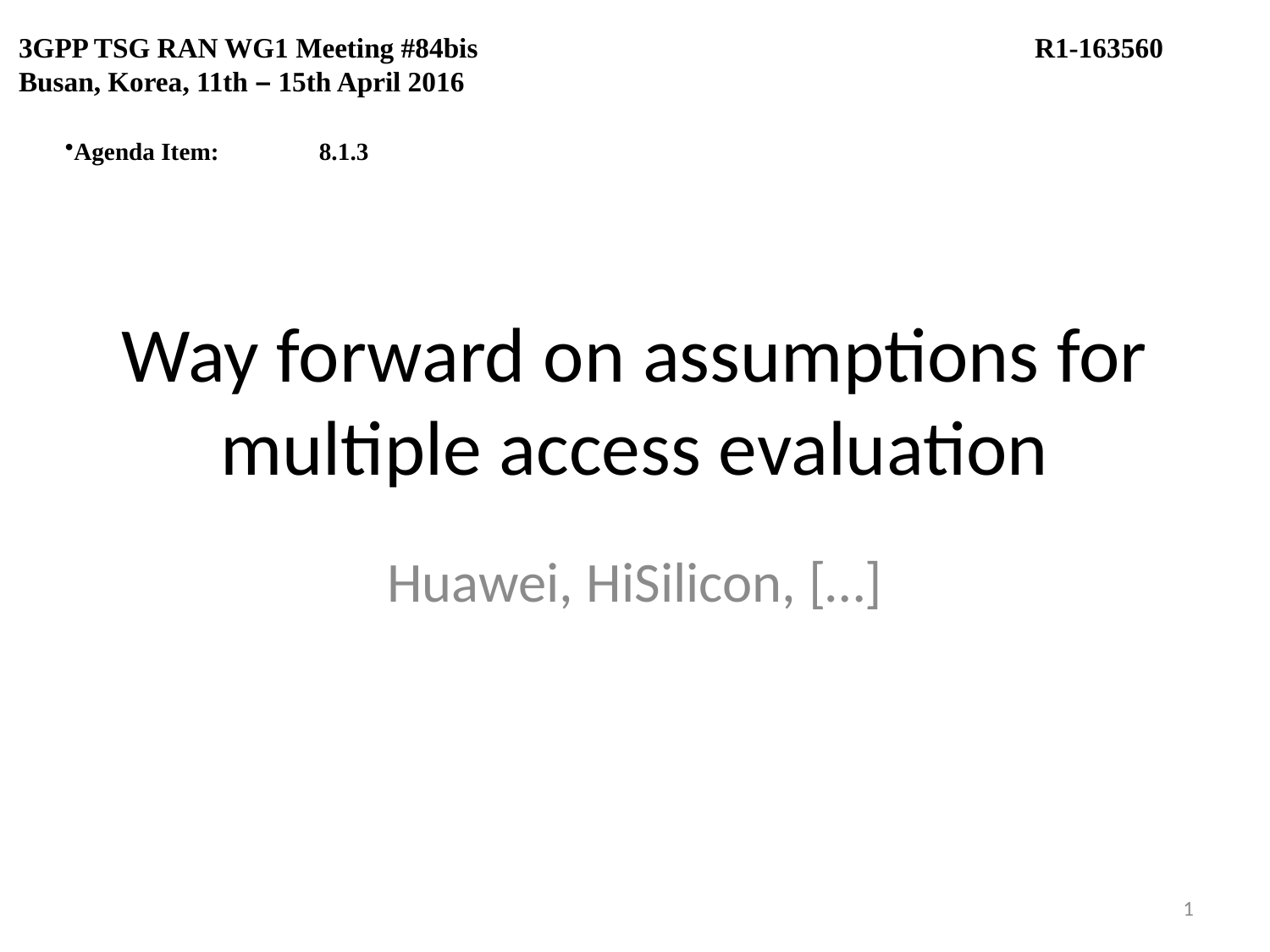

3GPP TSG RAN WG1 Meeting #84bis					R1-163560
Busan, Korea, 11th – 15th April 2016

Agenda Item:	8.1.3

# Way forward on assumptions for multiple access evaluation
Huawei, HiSilicon, […]
1